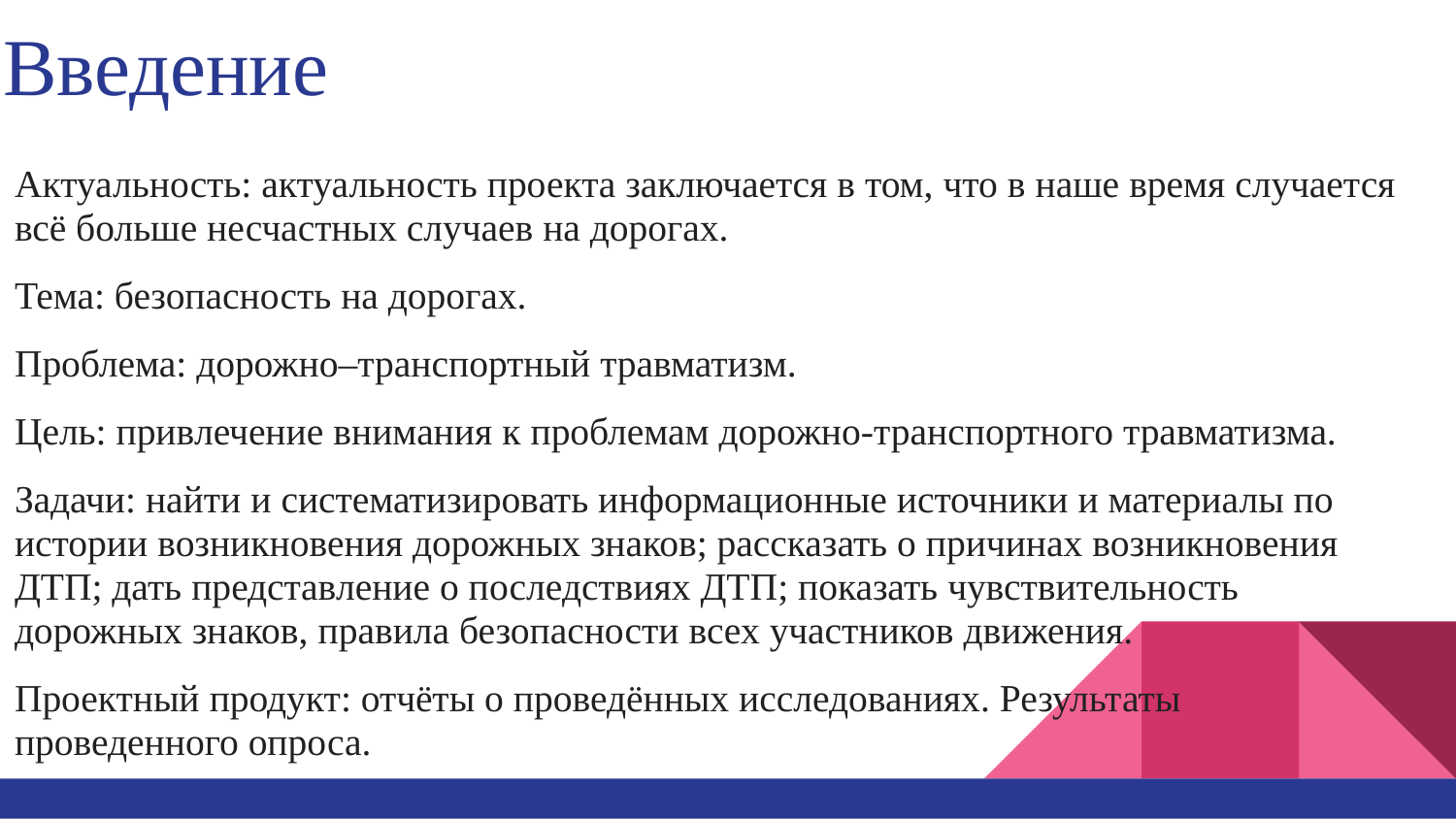

# Введение
Актуальность: актуальность проекта заключается в том, что в наше время случается всё больше несчастных случаев на дорогах.
Тема: безопасность на дорогах.
Проблема: дорожно–транспортный травматизм.
Цель: привлечение внимания к проблемам дорожно-транспортного травматизма.
Задачи: найти и систематизировать информационные источники и материалы по истории возникновения дорожных знаков; рассказать о причинах возникновения ДТП; дать представление о последствиях ДТП; показать чувствительность дорожных знаков, правила безопасности всех участников движения.
Проектный продукт: отчёты о проведённых исследованиях. Результаты проведенного опроса.